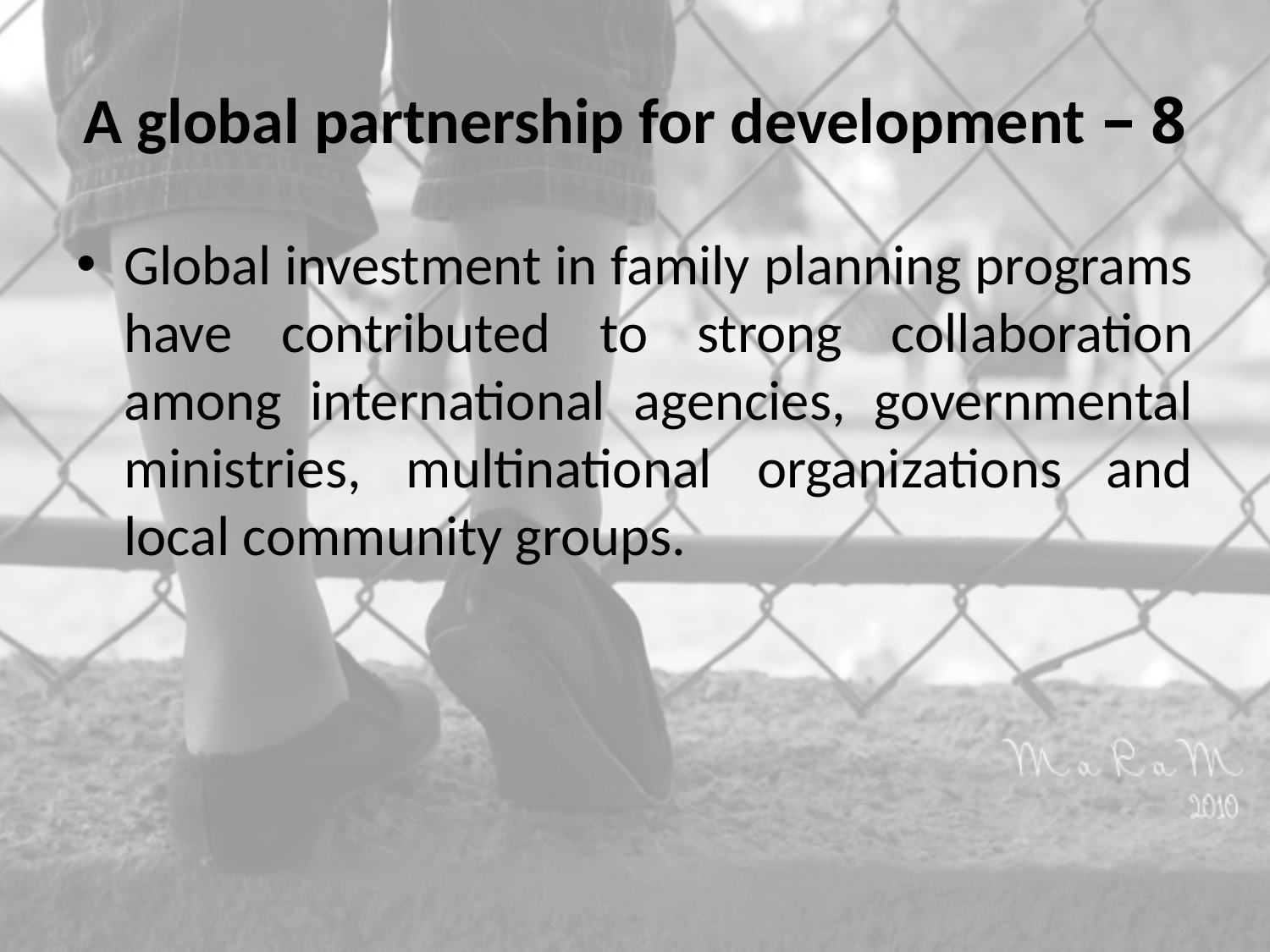

# 8 – A global partnership for development
Global investment in family planning programs have contributed to strong collaboration among international agencies, governmental ministries, multinational organizations and local community groups.